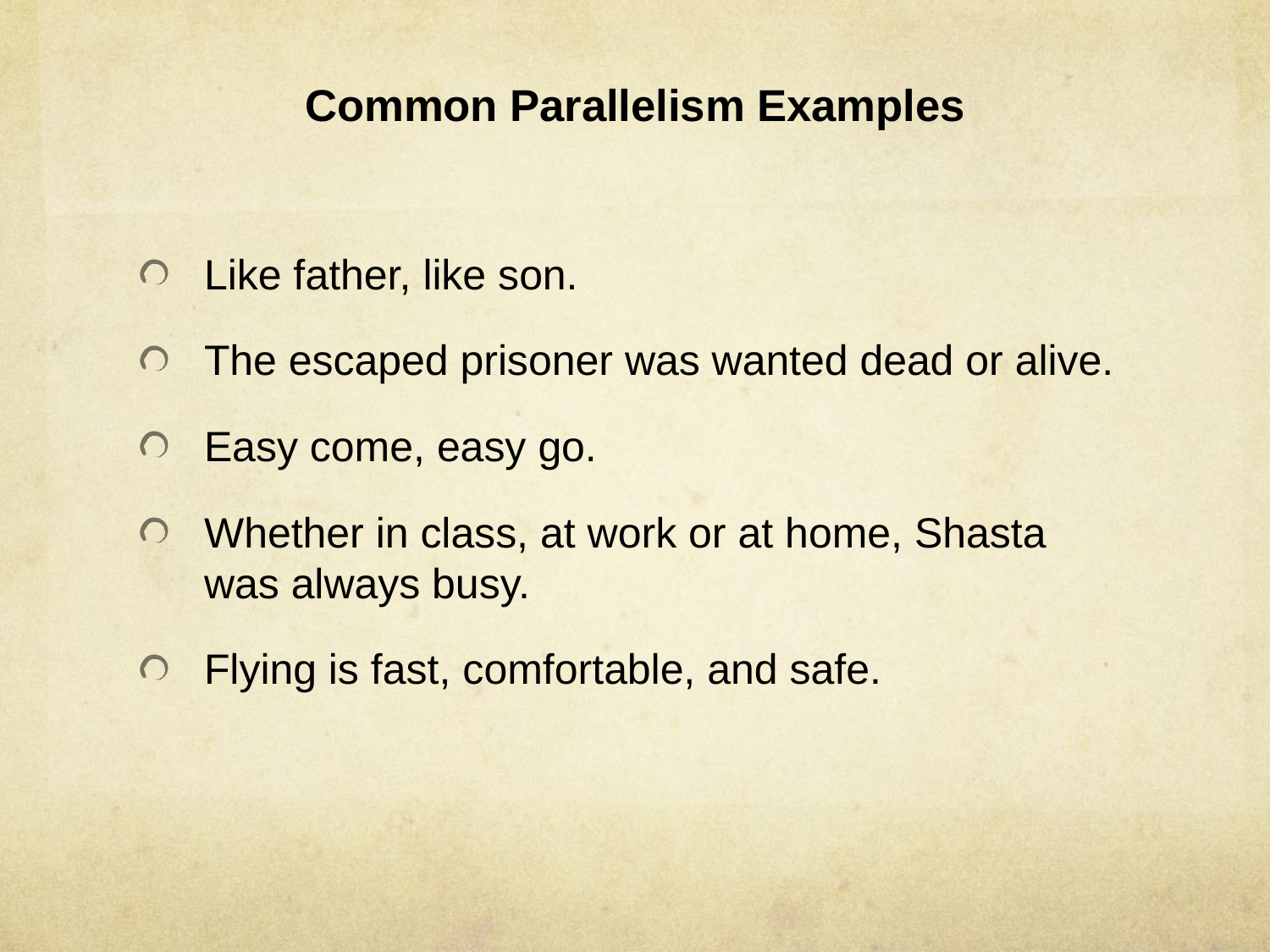

# Common Parallelism Examples
Like father, like son.
The escaped prisoner was wanted dead or alive.
Easy come, easy go.
Whether in class, at work or at home, Shasta was always busy.
Flying is fast, comfortable, and safe.